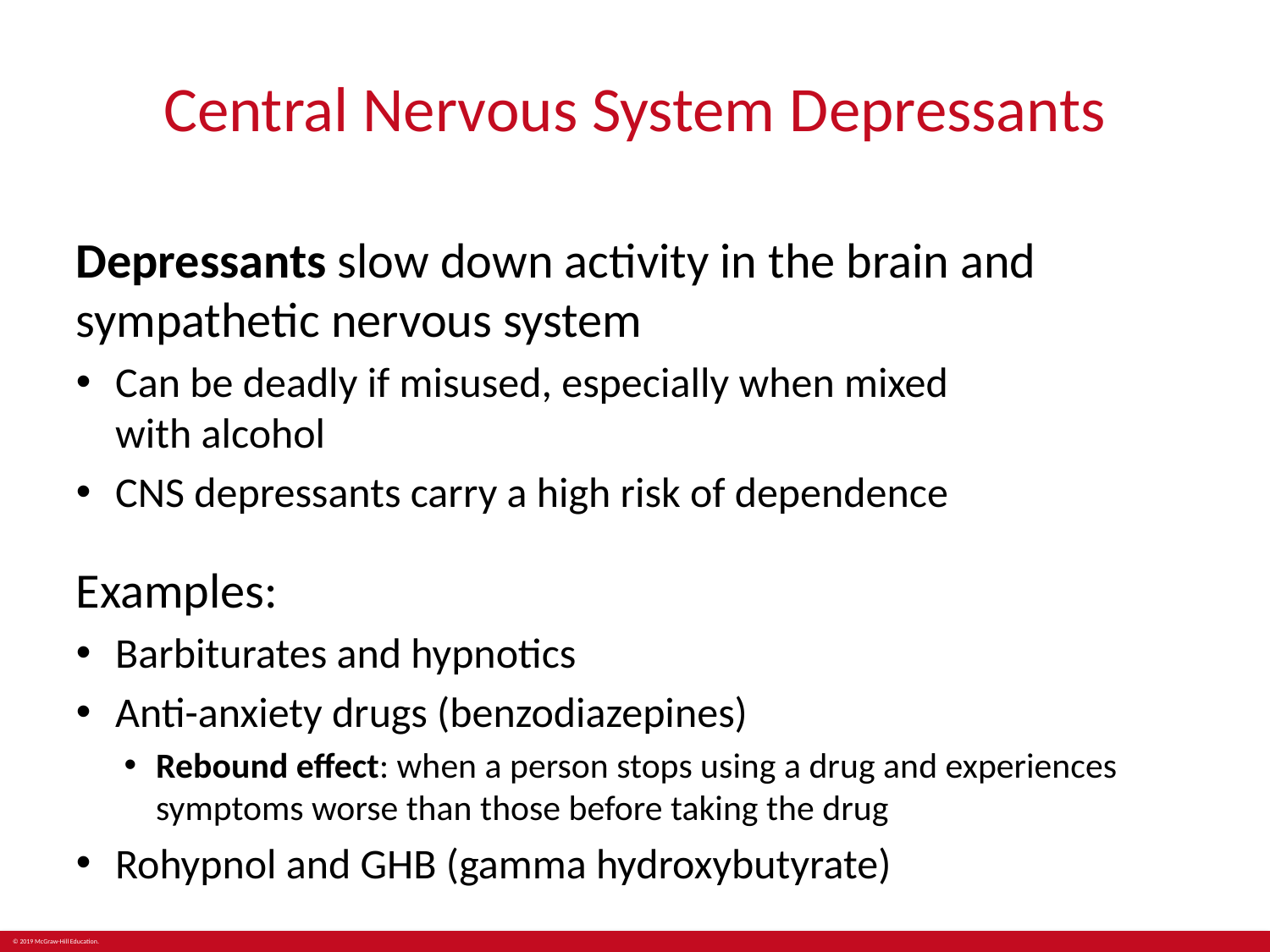

# Central Nervous System Depressants
Depressants slow down activity in the brain and sympathetic nervous system
Can be deadly if misused, especially when mixed
with alcohol
CNS depressants carry a high risk of dependence
Examples:
Barbiturates and hypnotics
Anti-anxiety drugs (benzodiazepines)
Rebound effect: when a person stops using a drug and experiences symptoms worse than those before taking the drug
Rohypnol and GHB (gamma hydroxybutyrate)